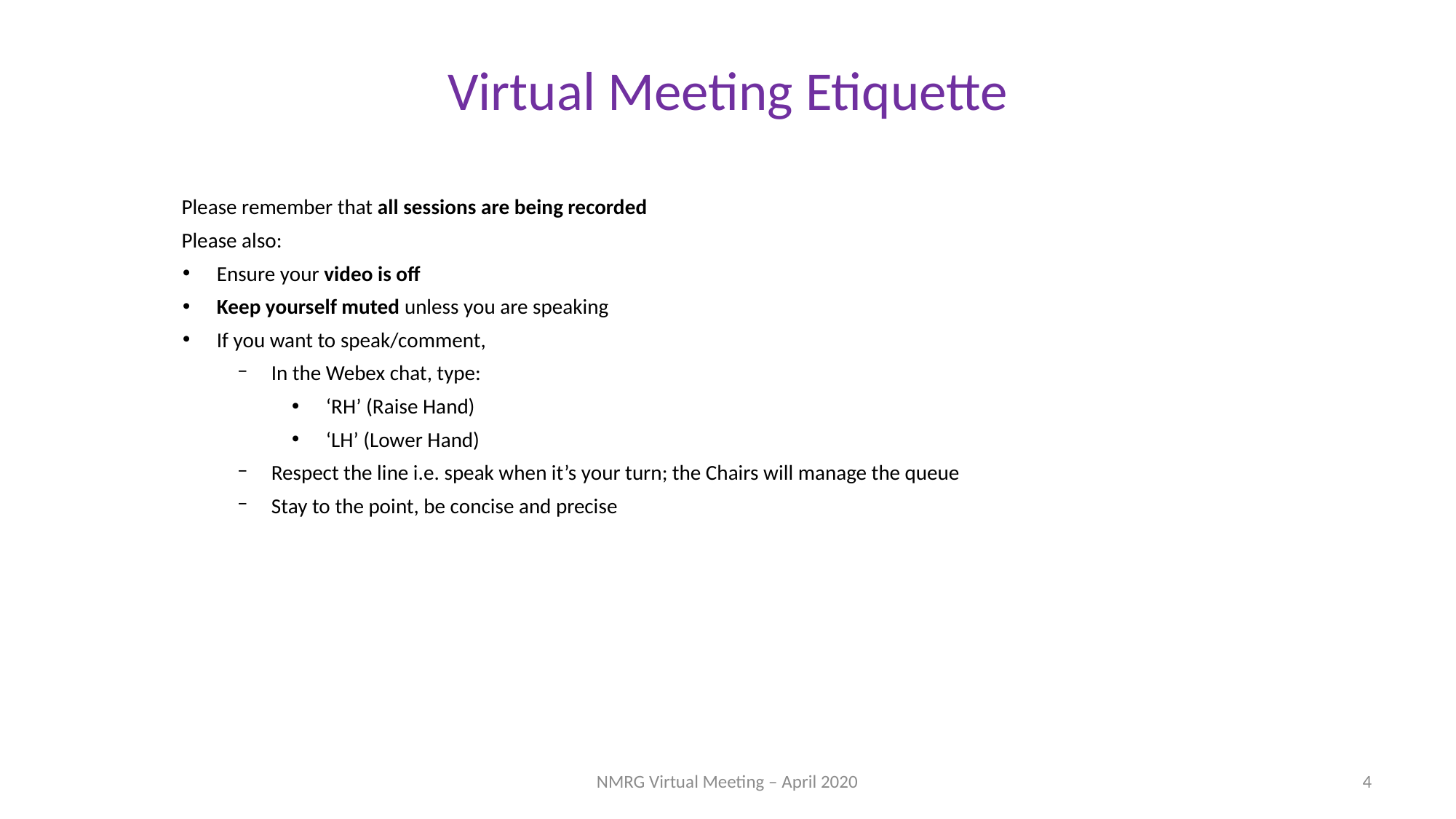

Virtual Meeting Etiquette
Please remember that all sessions are being recorded
Please also:
Ensure your video is off
Keep yourself muted unless you are speaking
If you want to speak/comment,
In the Webex chat, type:
‘RH’ (Raise Hand)
‘LH’ (Lower Hand)
Respect the line i.e. speak when it’s your turn; the Chairs will manage the queue
Stay to the point, be concise and precise

NMRG Virtual Meeting – April 2020
4